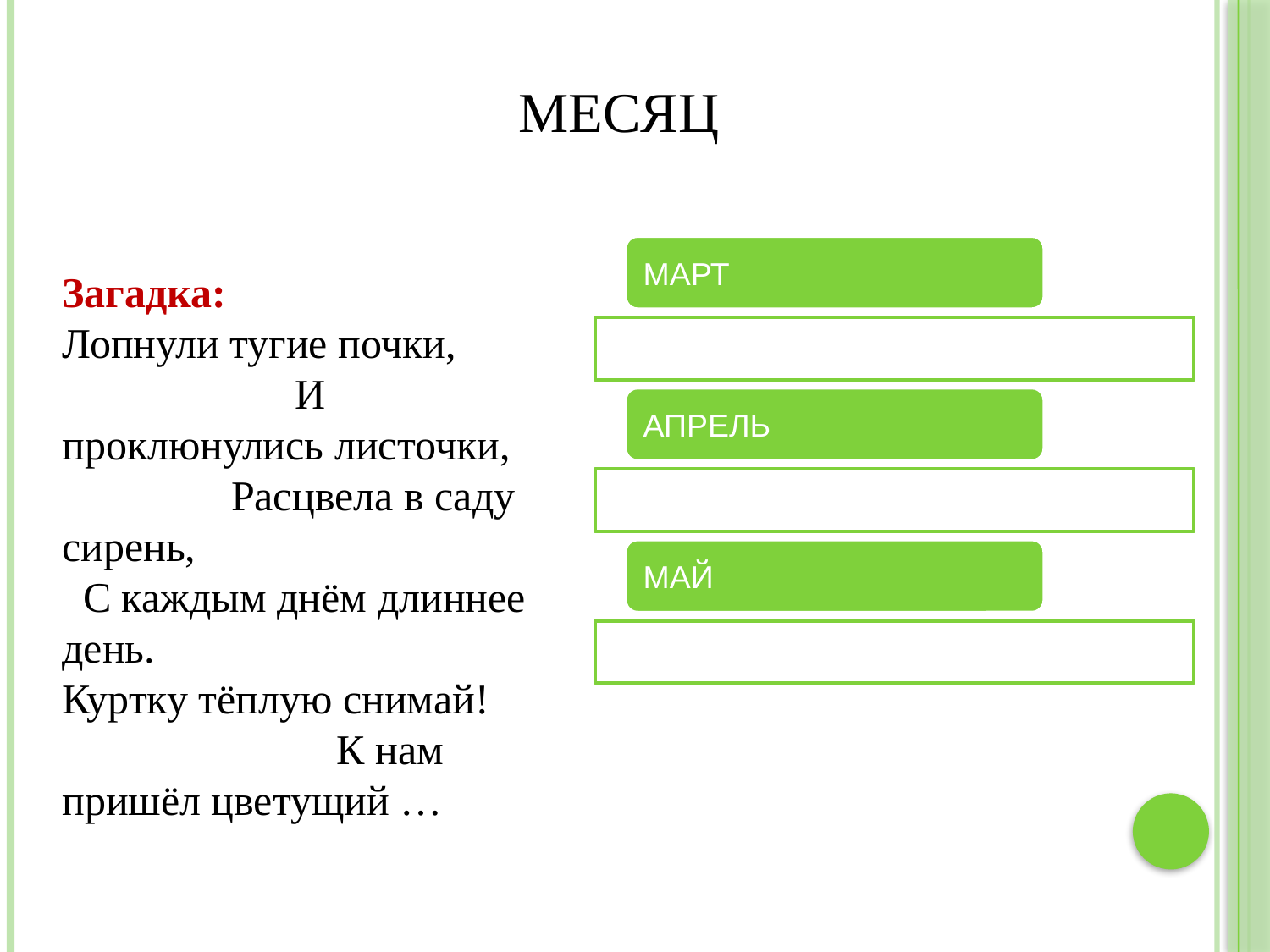

МЕСЯЦ

Загадка:
Лопнули тугие почки,                                  И проклюнулись листочки,                      Расцвела в саду сирень,                                      С каждым днём длиннее день.                                    Куртку тёплую снимай!                                  К нам пришёл цветущий …
МАРТ
АПРЕЛЬ
МАЙ